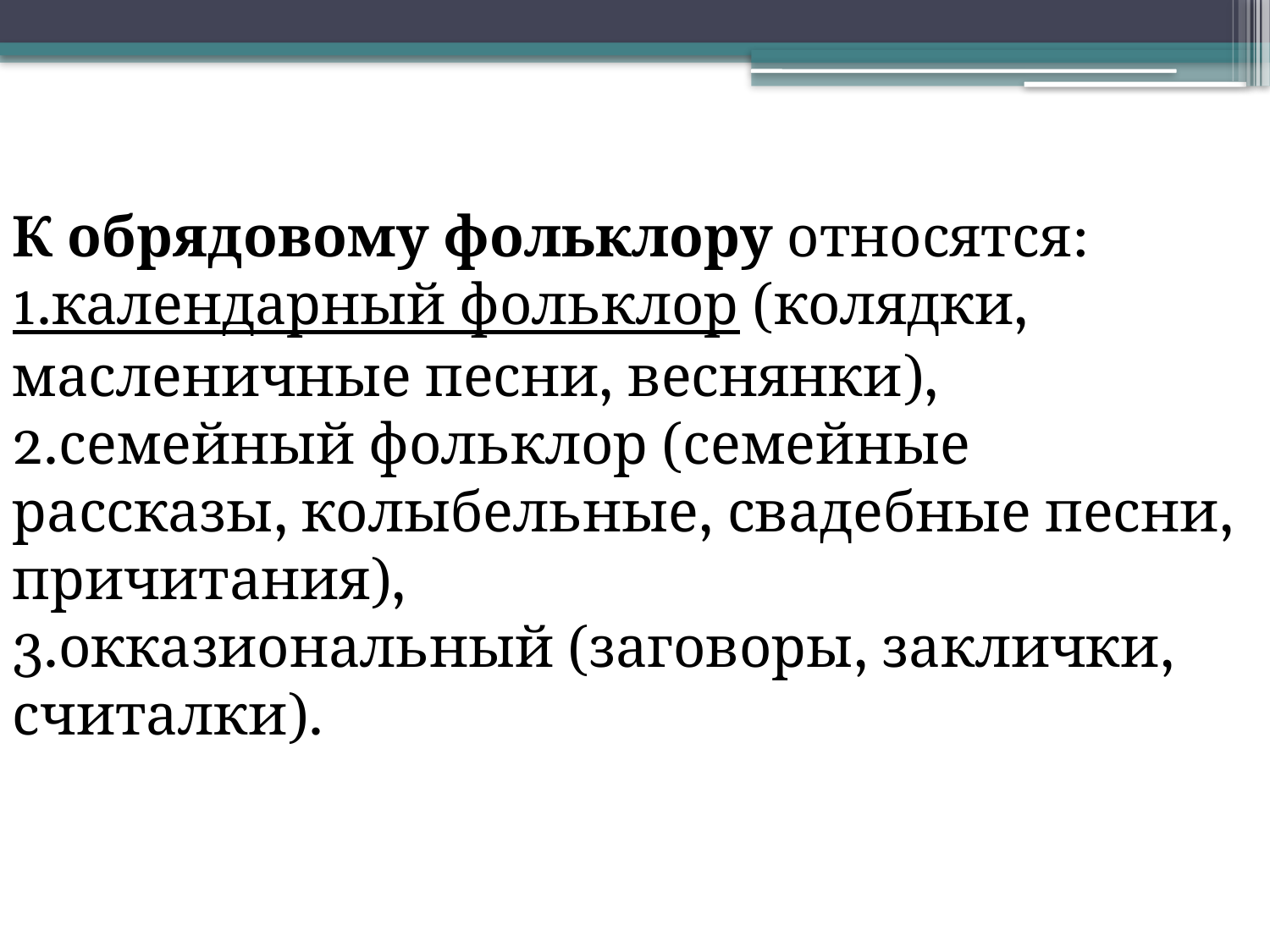

К обрядовому фольклору относятся:
1.календарный фольклор (колядки, масленичные песни, веснянки),
2.семейный фольклор (семейные рассказы, колыбельные, свадебные песни, причитания),
3.окказиональный (заговоры, заклички, считалки).